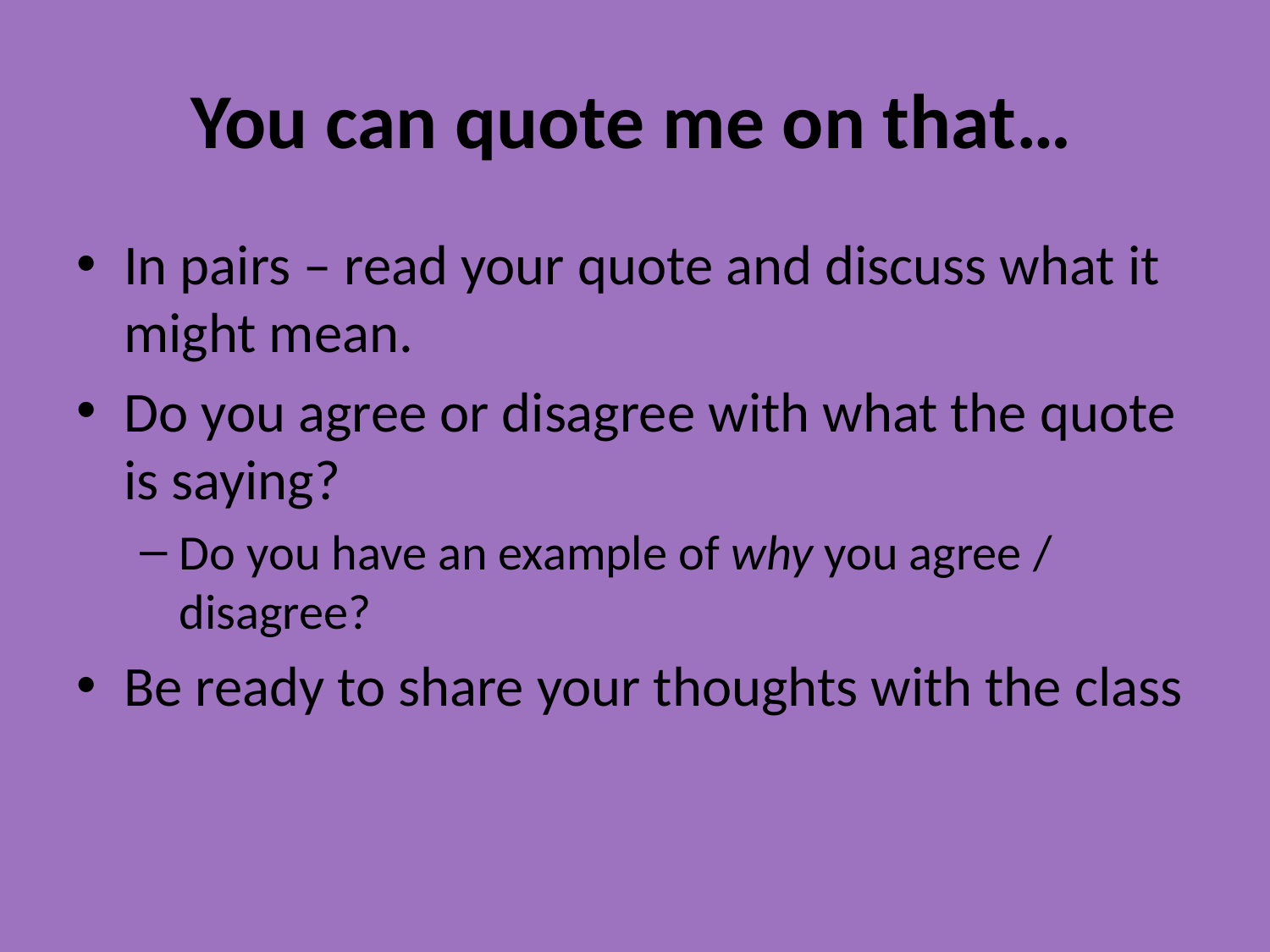

# You can quote me on that…
In pairs – read your quote and discuss what it might mean.
Do you agree or disagree with what the quote is saying?
Do you have an example of why you agree / disagree?
Be ready to share your thoughts with the class